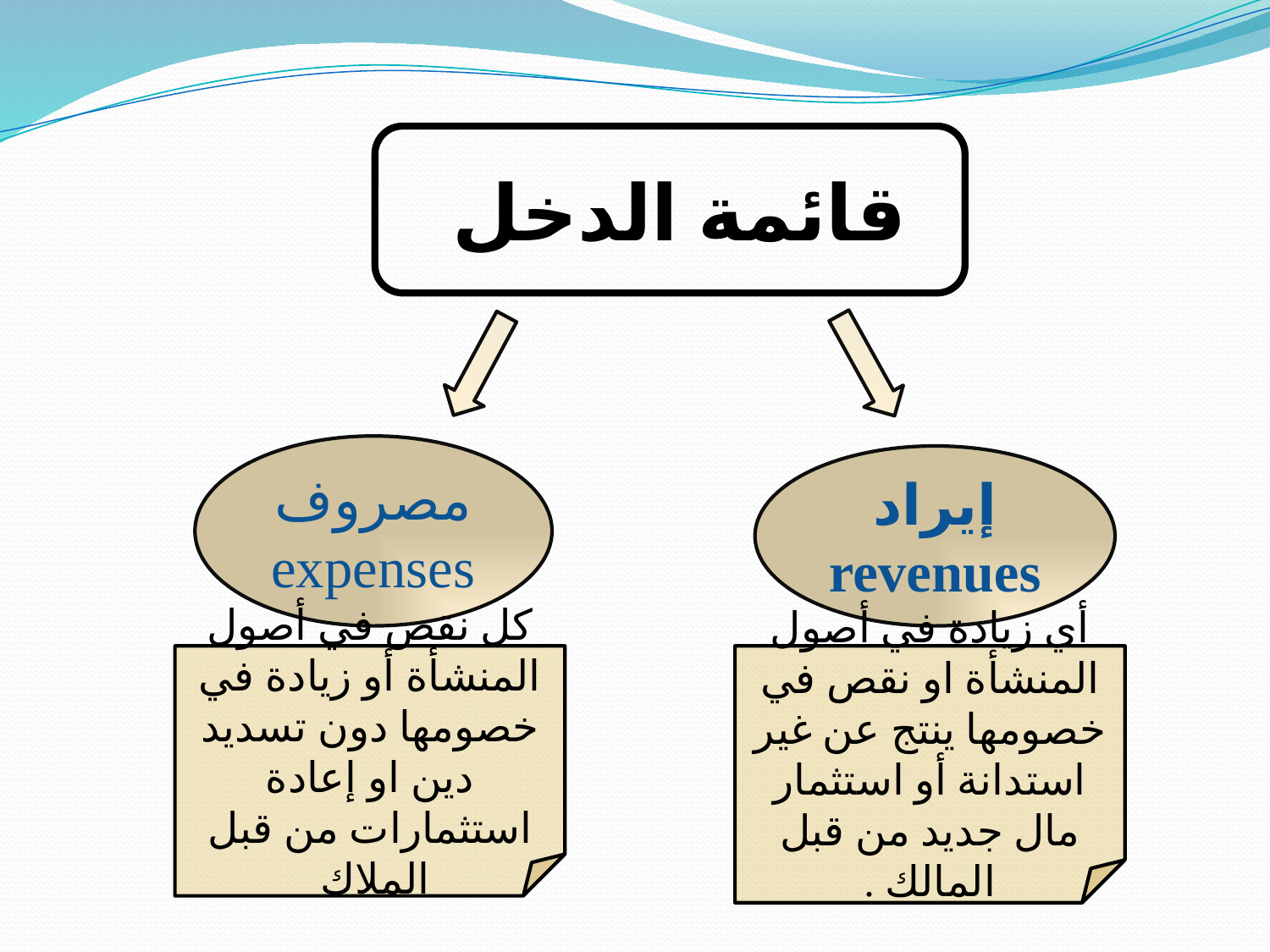

قائمة الدخل

مصروف expenses
إيراد revenues
كل نقص في أصول المنشأة أو زيادة في خصومها دون تسديد دين او إعادة استثمارات من قبل الملاك
أي زيادة في أصول المنشأة او نقص في خصومها ينتج عن غير استدانة أو استثمار مال جديد من قبل المالك .